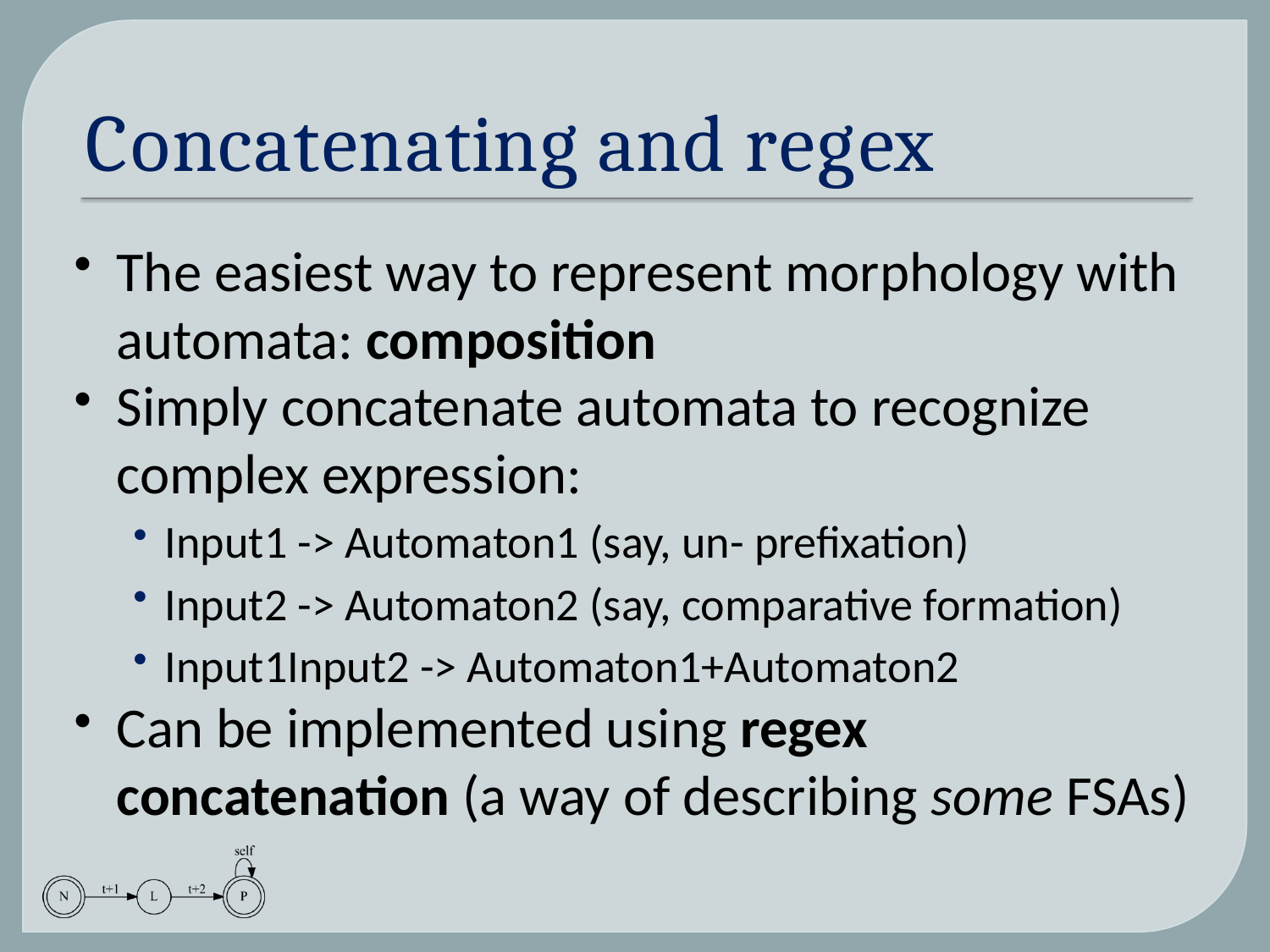

# Concatenating and regex
The easiest way to represent morphology with automata: composition
Simply concatenate automata to recognize complex expression:
Input1 -> Automaton1 (say, un- prefixation)
Input2 -> Automaton2 (say, comparative formation)
Input1Input2 -> Automaton1+Automaton2
Can be implemented using regex concatenation (a way of describing some FSAs)